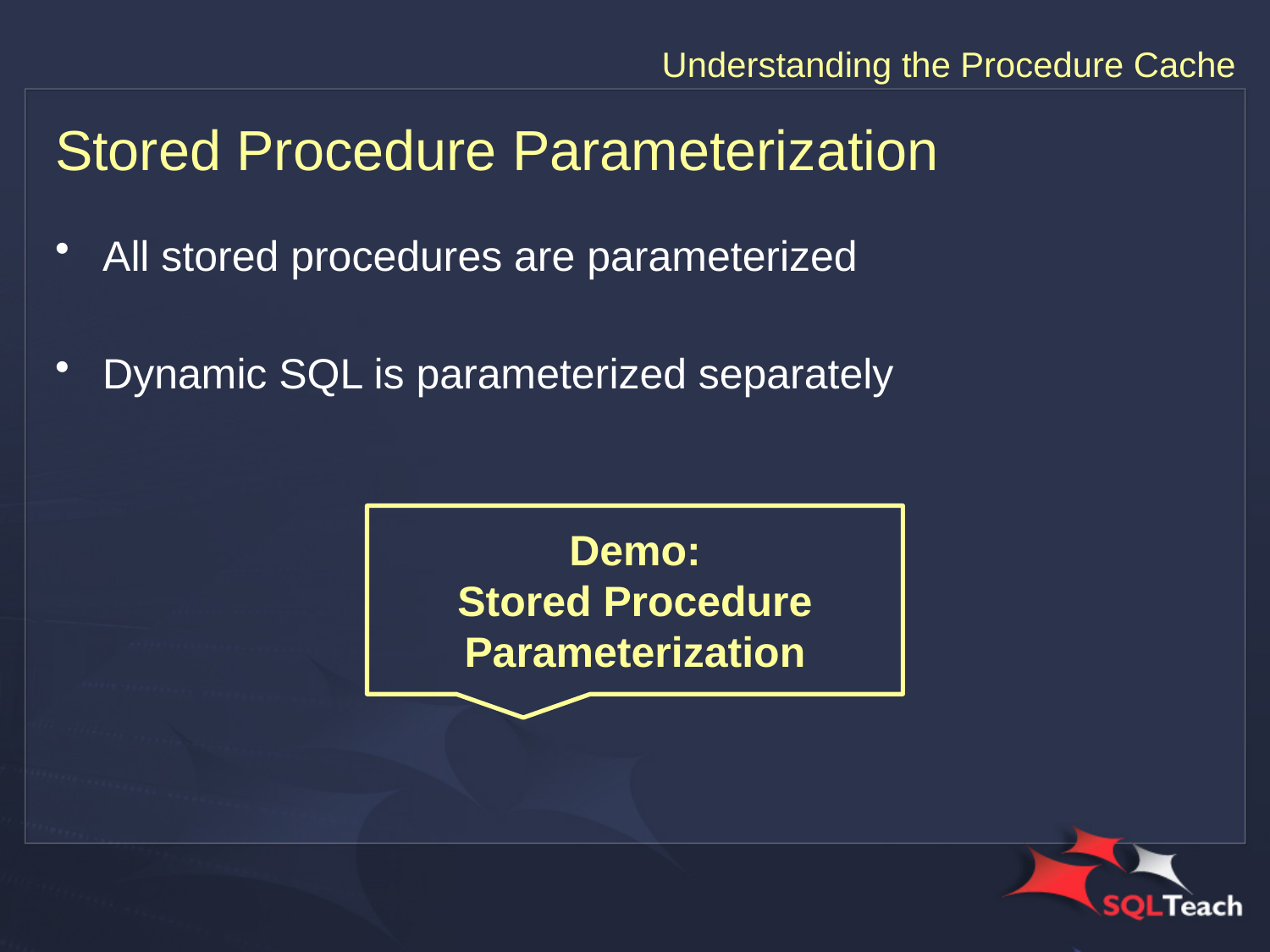

# Stored Procedure Parameterization
All stored procedures are parameterized

Dynamic SQL is parameterized separately
Demo:
Stored Procedure Parameterization